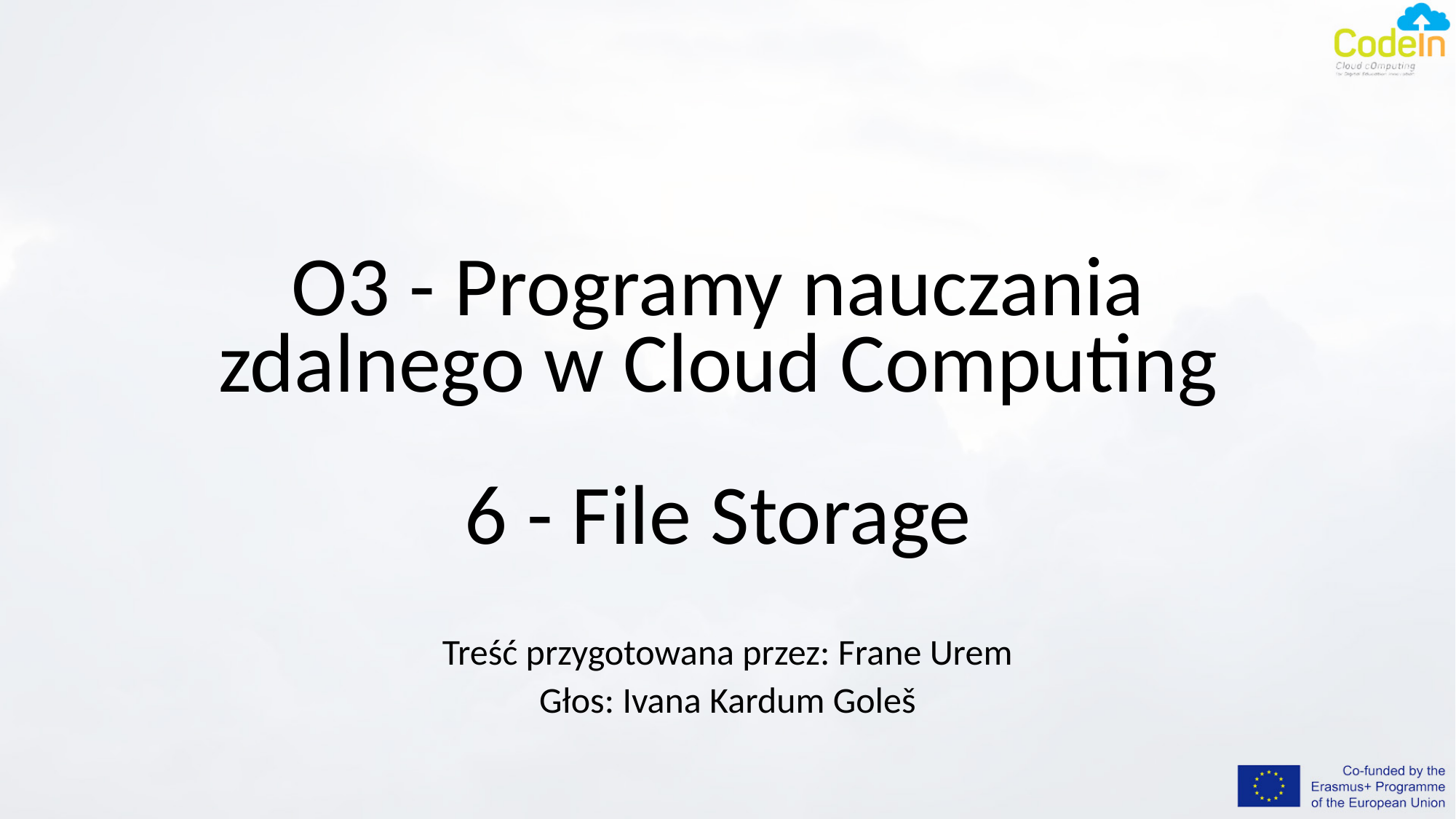

# O3 - Programy nauczania zdalnego w Cloud Computing 6 - File Storage

Treść przygotowana przez: Frane Urem
Głos: Ivana Kardum Goleš